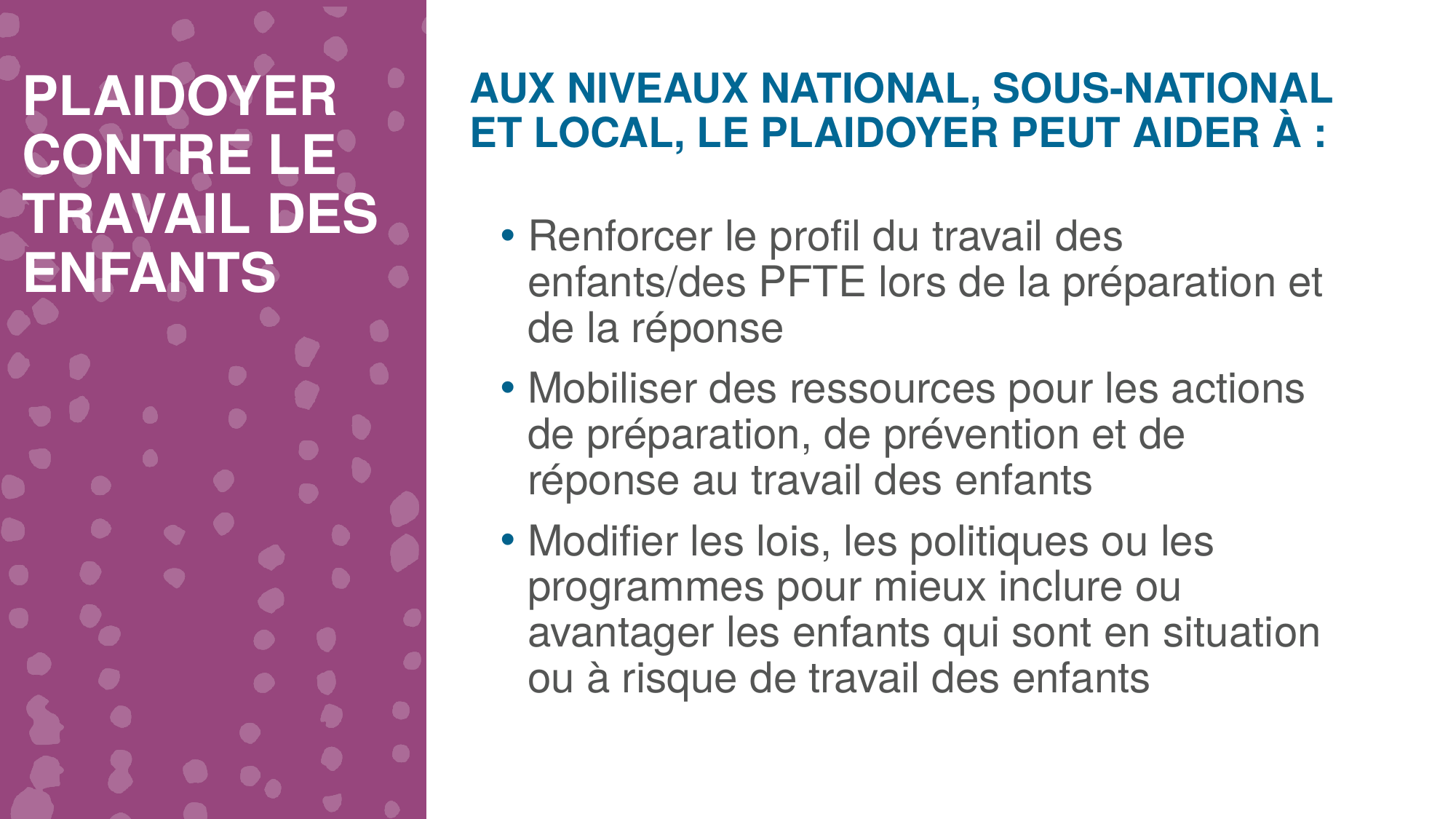

AUX NIVEAUX NATIONAL, SOUS-NATIONAL ET LOCAL, LE PLAIDOYER PEUT AIDER À :
PLAIDOYER CONTRE LE TRAVAIL DES ENFANTS
Renforcer le profil du travail des enfants/des PFTE lors de la préparation et de la réponse
Mobiliser des ressources pour les actions de préparation, de prévention et de réponse au travail des enfants
Modifier les lois, les politiques ou les programmes pour mieux inclure ou avantager les enfants qui sont en situation ou à risque de travail des enfants